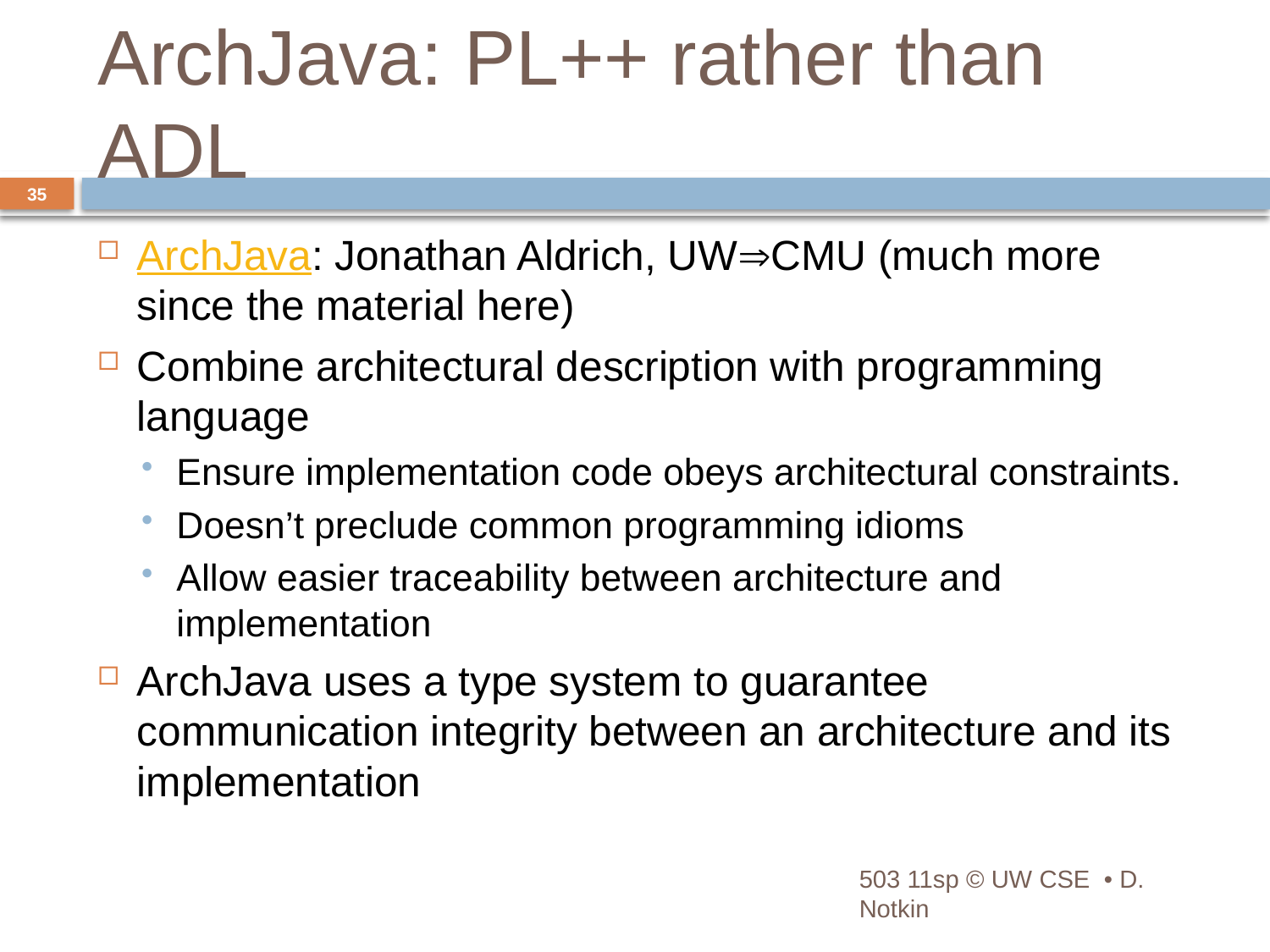

# ArchJava: PL++ rather than ADL
35
ArchJava: Jonathan Aldrich, UW⇒CMU (much more since the material here)
Combine architectural description with programming language
Ensure implementation code obeys architectural constraints.
Doesn’t preclude common programming idioms
Allow easier traceability between architecture and implementation
ArchJava uses a type system to guarantee communication integrity between an architecture and its implementation
503 11sp © UW CSE  • D. Notkin